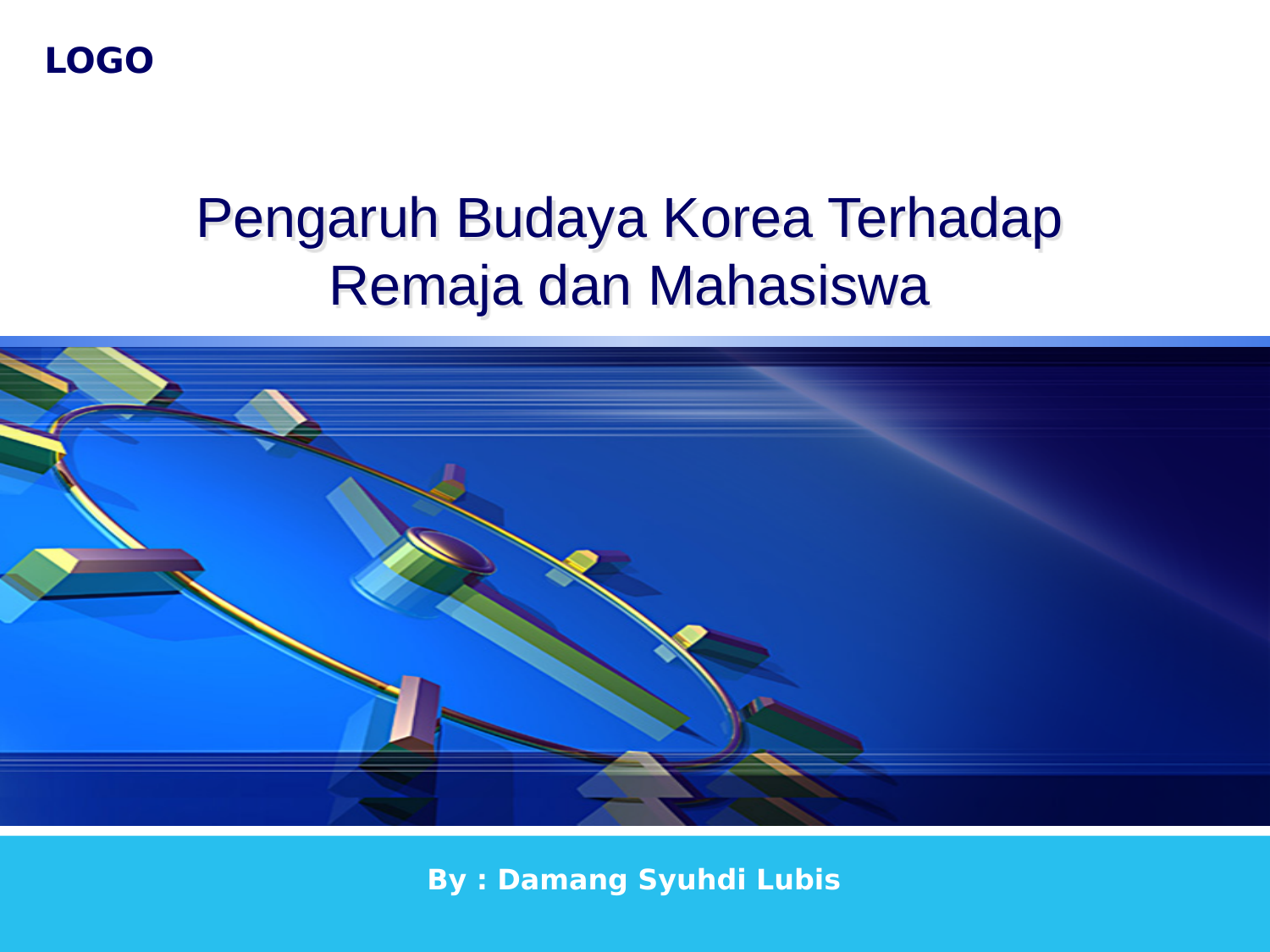

# Pengaruh Budaya Korea Terhadap Remaja dan Mahasiswa
By : Damang Syuhdi Lubis